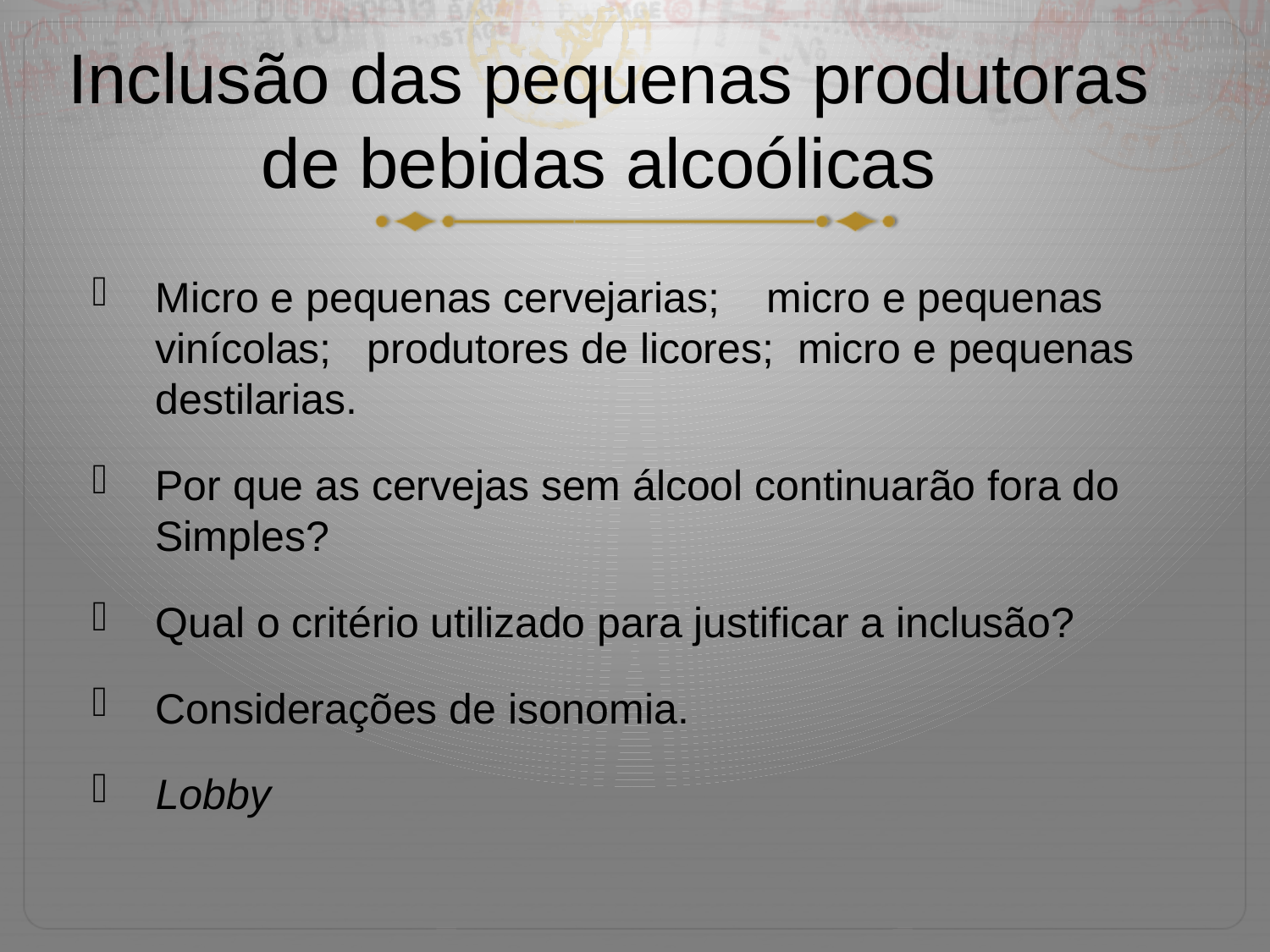

# Inclusão das pequenas produtoras de bebidas alcoólicas
Micro e pequenas cervejarias;    micro e pequenas vinícolas;   produtores de licores;  micro e pequenas destilarias.
Por que as cervejas sem álcool continuarão fora do Simples?
Qual o critério utilizado para justificar a inclusão?
Considerações de isonomia.
Lobby